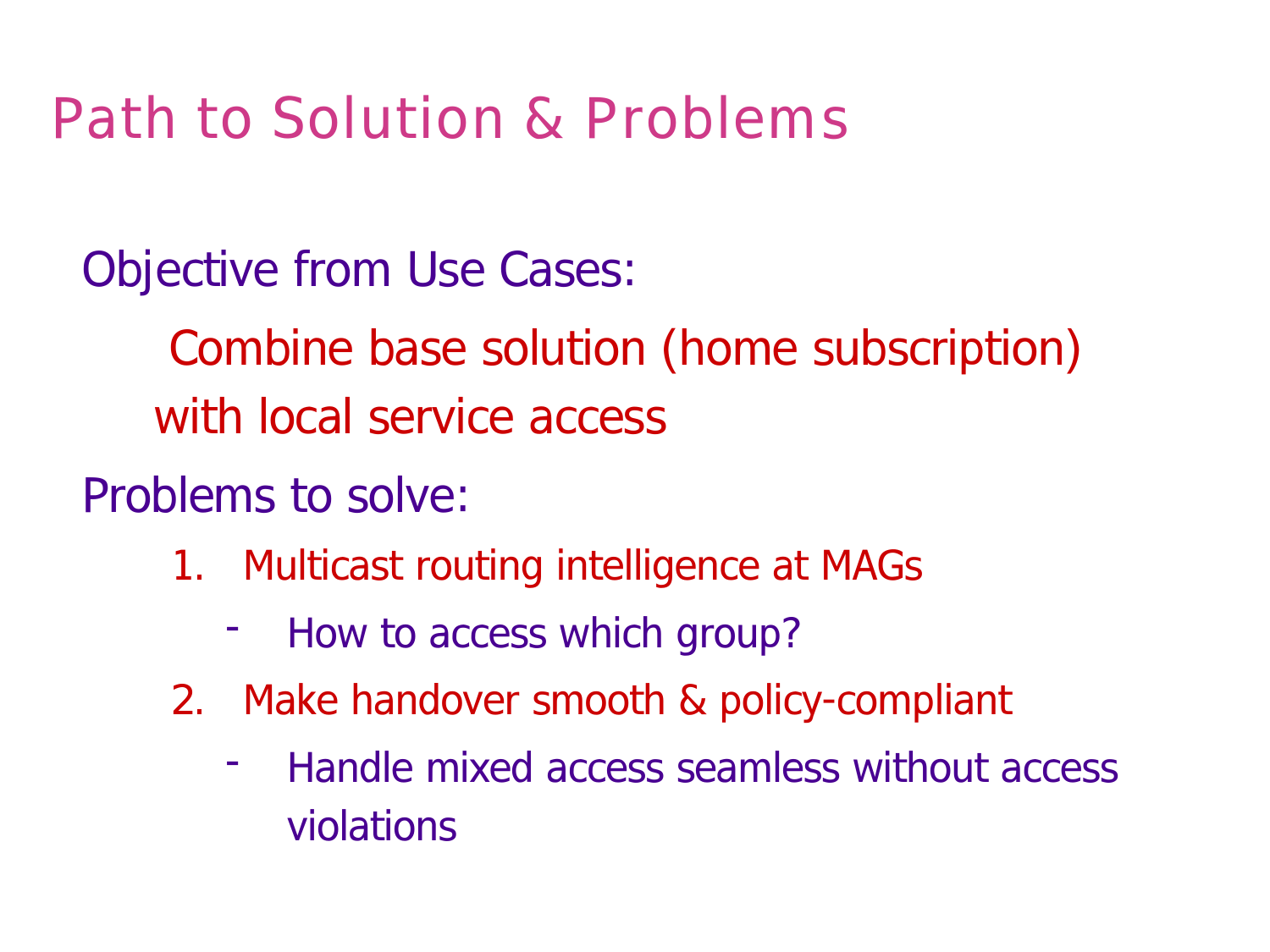

# Path to Solution & Problems
Objective from Use Cases:
	 Combine base solution (home subscription)
with local service access
Problems to solve:
Multicast routing intelligence at MAGs
How to access which group?
Make handover smooth & policy-compliant
Handle mixed access seamless without access violations